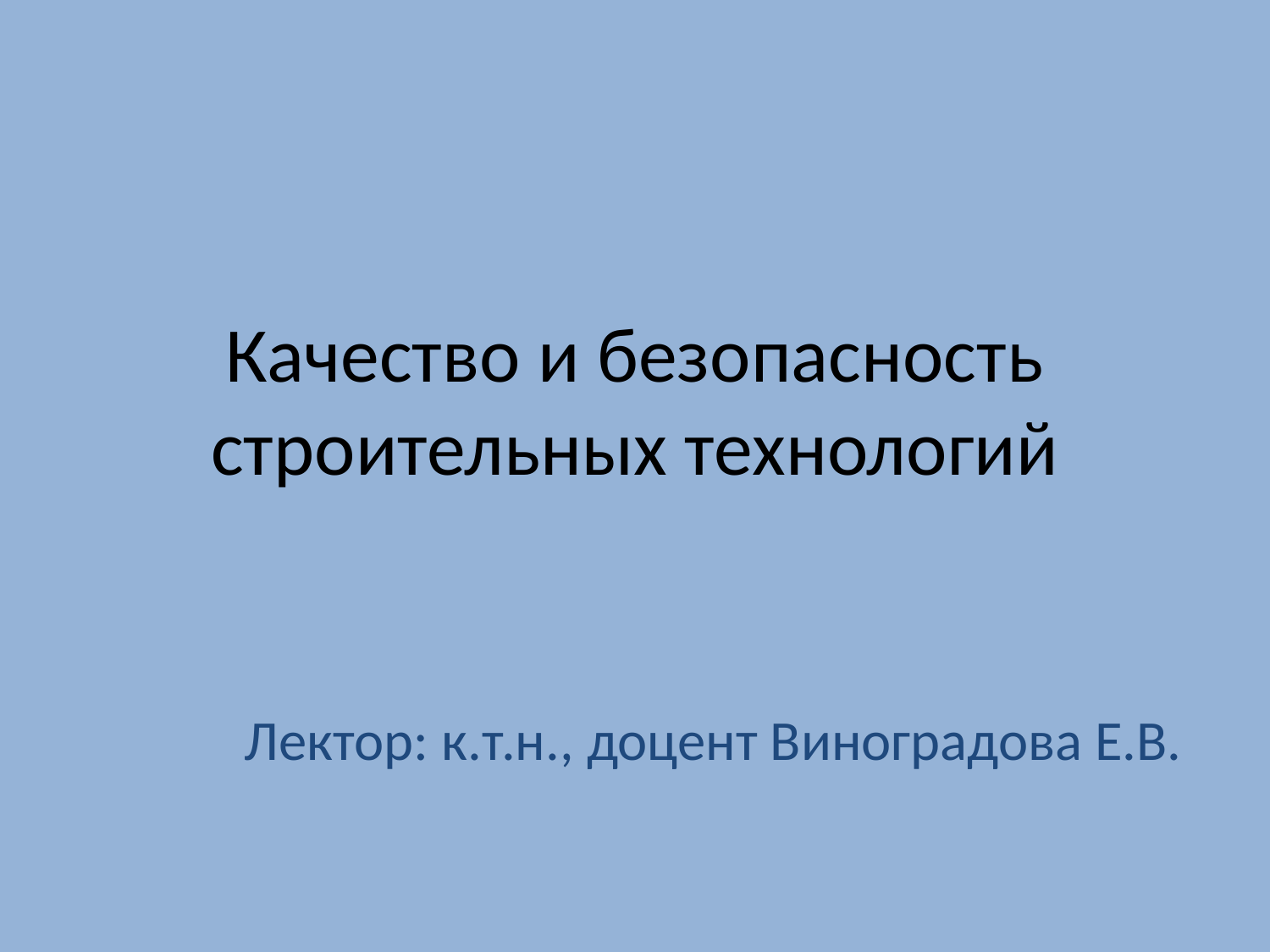

# Качество и безопасность строительных технологий

Лектор: к.т.н., доцент Виноградова Е.В.